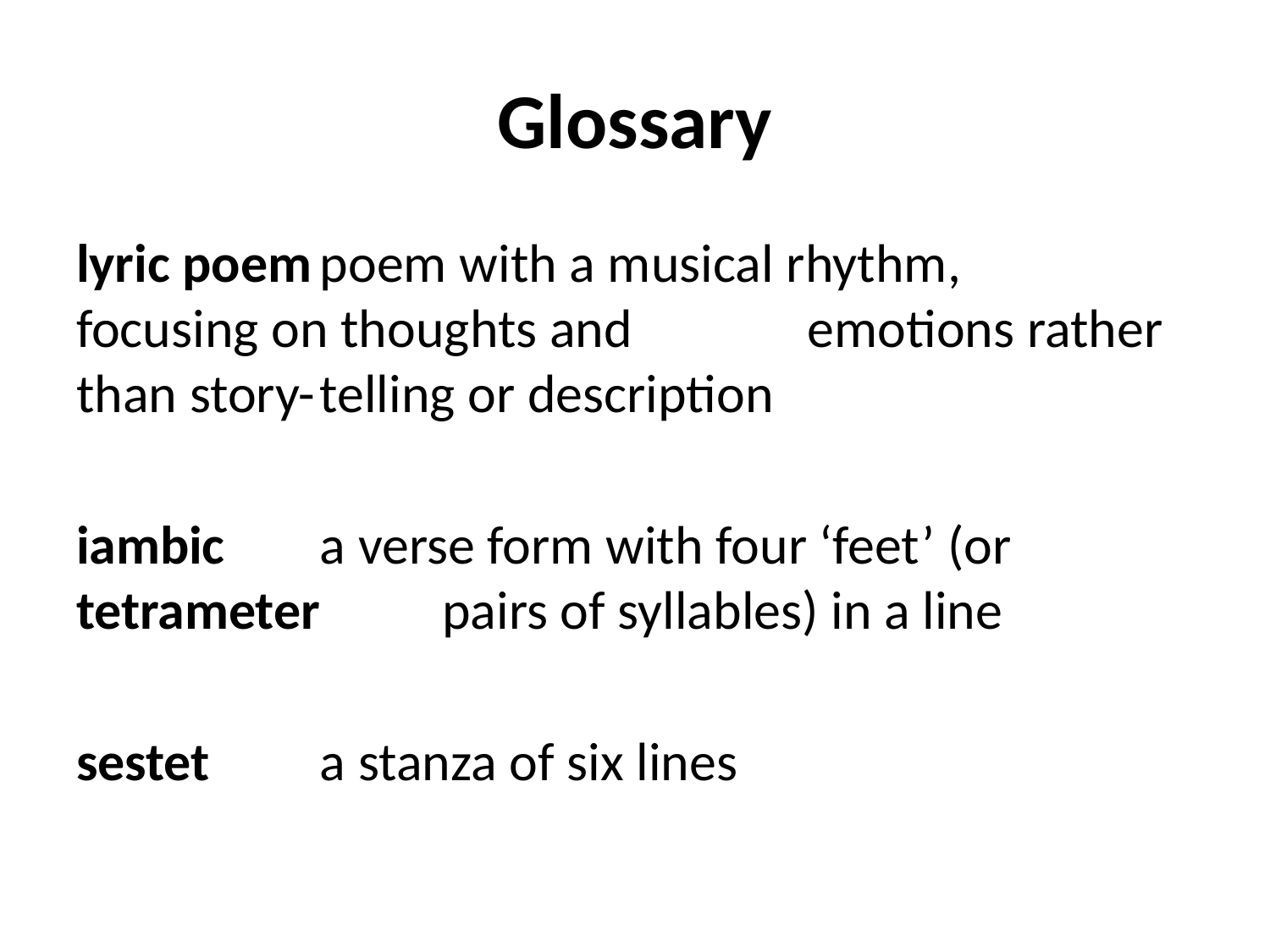

# Glossary
lyric poem		poem with a musical rhythm, 			focusing on thoughts and 				emotions rather than story-				telling or description

iambic 		a verse form with four ‘feet’ (or tetrameter 	pairs of syllables) in a line

sestet		a stanza of six lines